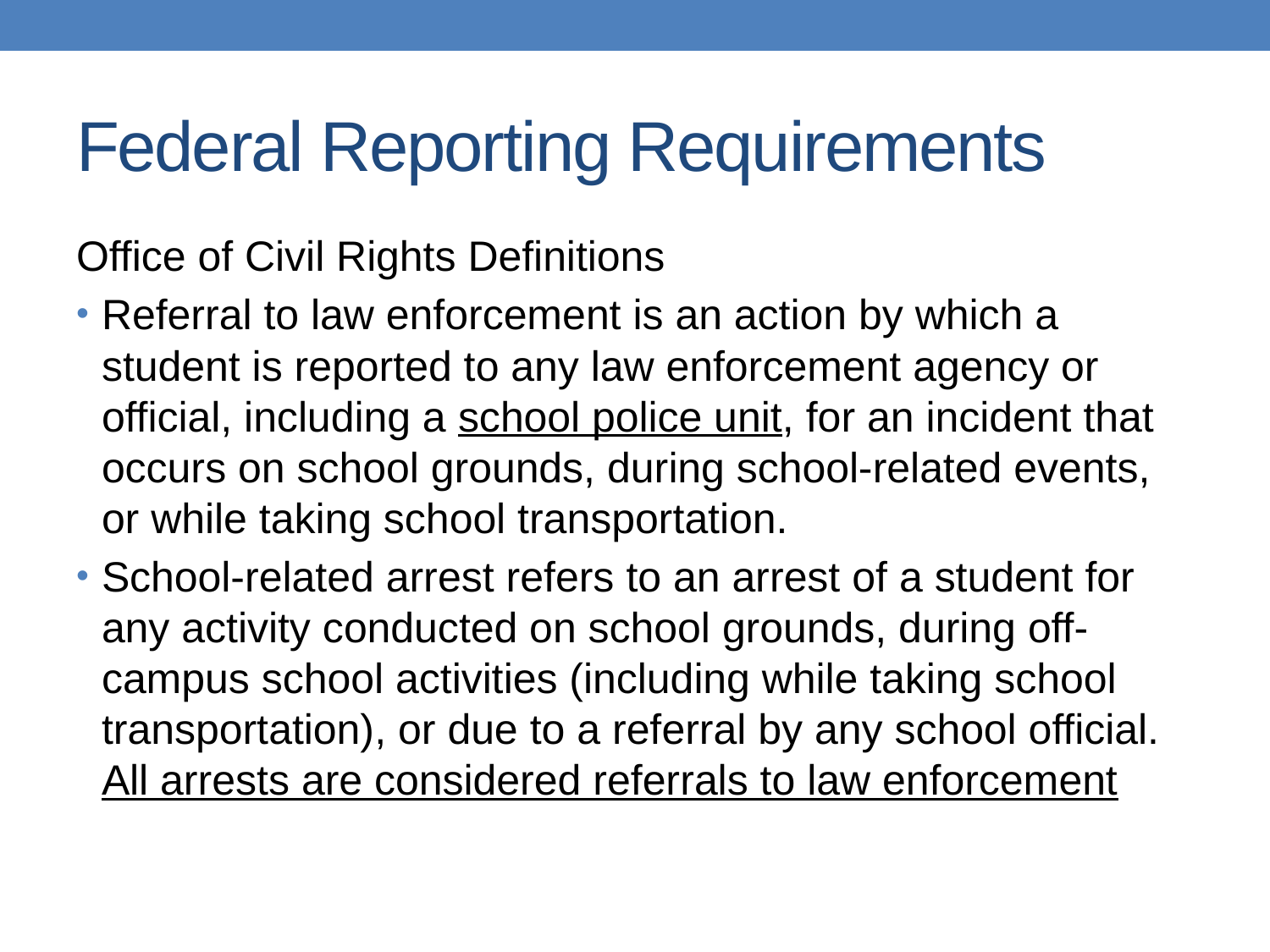

# Federal Reporting Requirements
Office of Civil Rights Definitions
Referral to law enforcement is an action by which a student is reported to any law enforcement agency or official, including a school police unit, for an incident that occurs on school grounds, during school-related events, or while taking school transportation.
School-related arrest refers to an arrest of a student for any activity conducted on school grounds, during off-campus school activities (including while taking school transportation), or due to a referral by any school official. All arrests are considered referrals to law enforcement